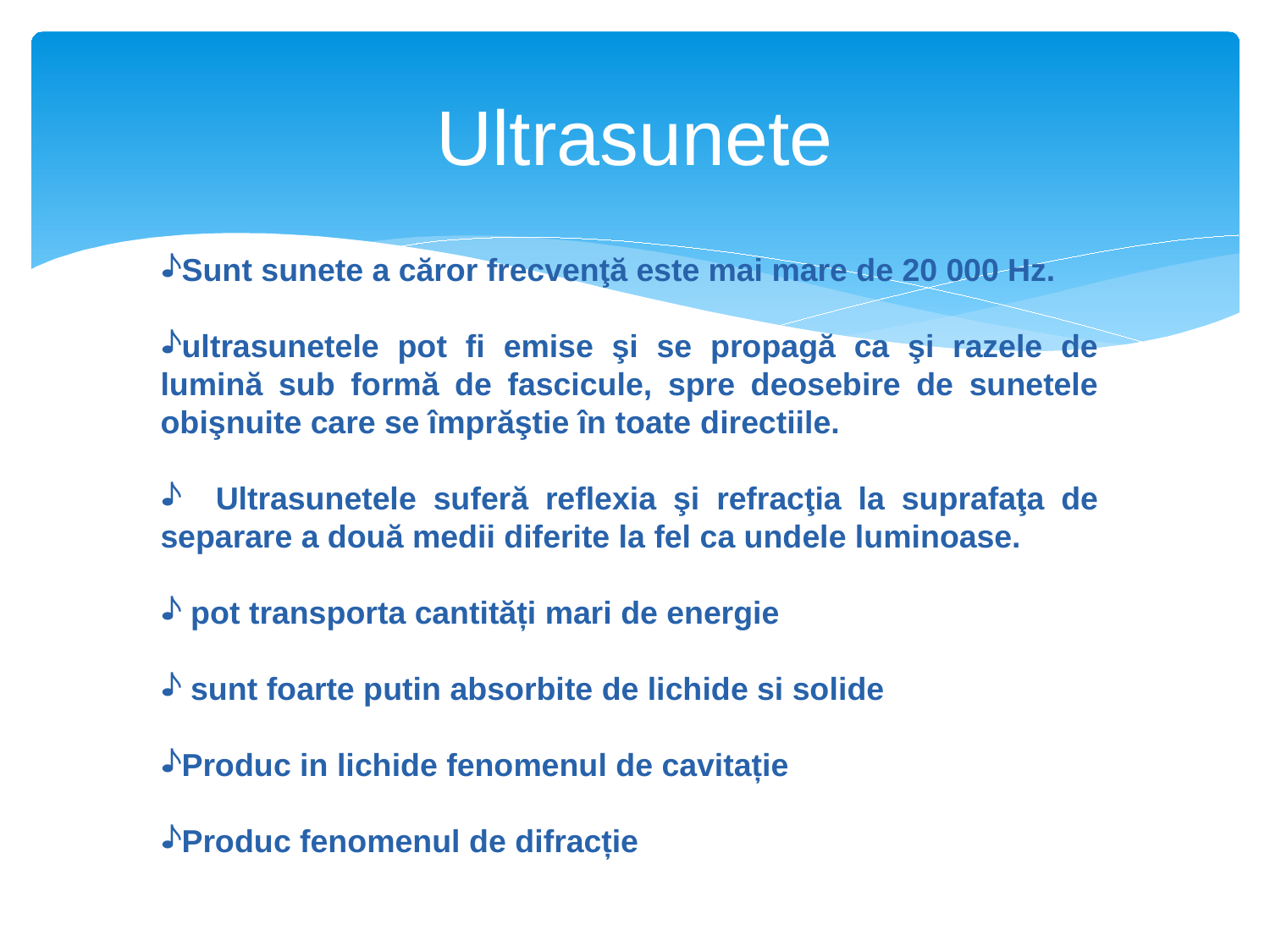

# Ultrasunete
Sunt sunete a căror frecvenţă este mai mare de 20 000 Hz.

ultrasunetele pot fi emise şi se propagă ca şi razele de lumină sub formă de fascicule, spre deosebire de sunetele obişnuite care se împrăştie în toate directiile.

  Ultrasunetele suferă reflexia şi refracţia la suprafaţa de separare a două medii diferite la fel ca undele luminoase.

 pot transporta cantități mari de energie

 sunt foarte putin absorbite de lichide si solide

Produc in lichide fenomenul de cavitație

Produc fenomenul de difracție